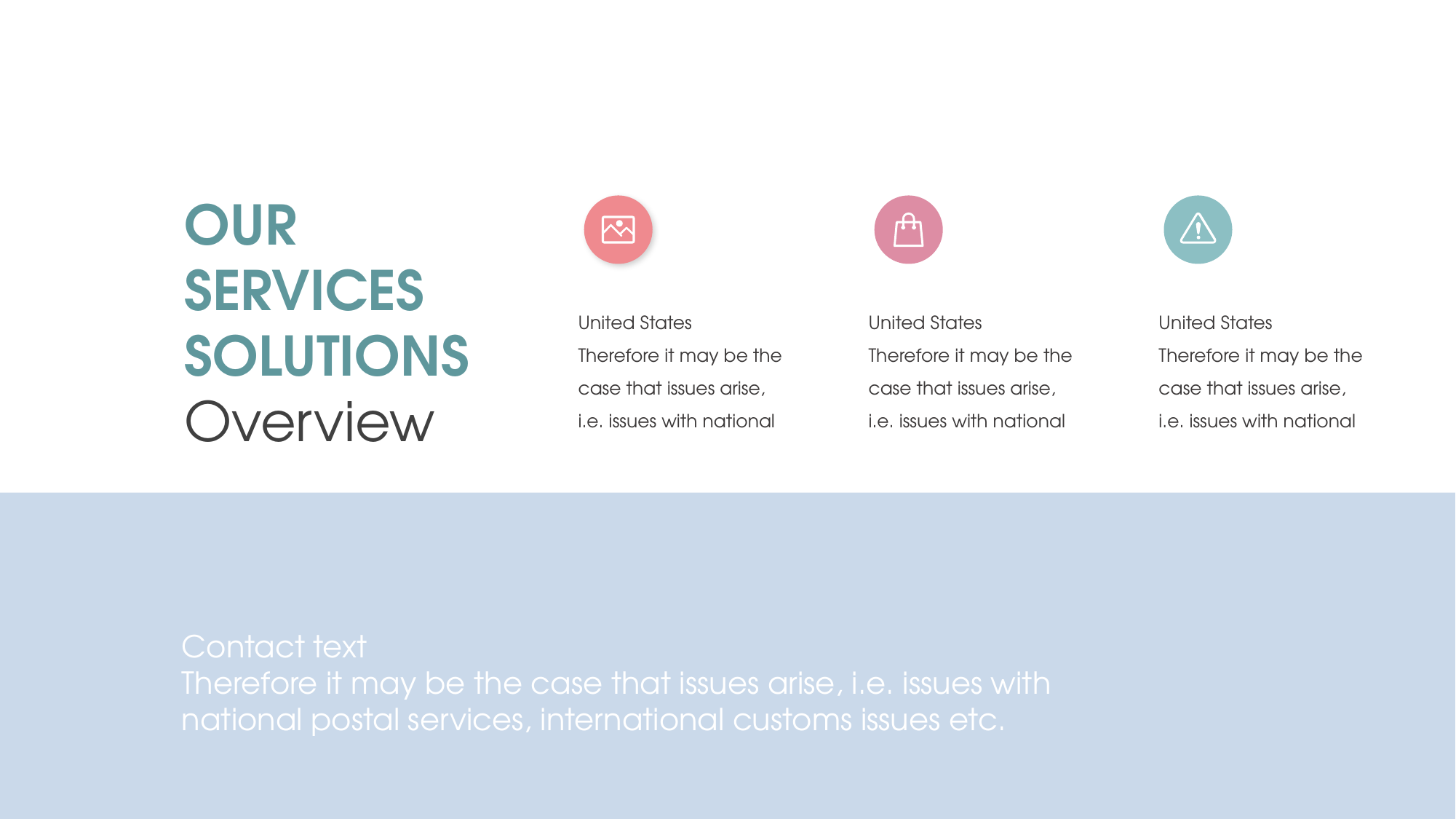

OUR
SERVICES
SOLUTIONS
Overview

e7d195523061f1c074694c8bbf98be7b1e4b015d796375963FD28840057458461C7CA0DAD340D15583DEDFC2E3241C4F392EF3A8B4D067B40CF4F149DD7E51F346B0CAB1BCCF6DB2480C67273C6C9E4C33AF3046B1F7F7F0B2A51923447FF2D765CC750011ADC7600C66A8DE278F4F3BF652A6F92B038DDCE276C32D205890E810956E7BBEF46205
United States
Therefore it may be the case that issues arise, i.e. issues with national
United States
Therefore it may be the case that issues arise, i.e. issues with national
United States
Therefore it may be the case that issues arise, i.e. issues with national

Contact text
Therefore it may be the case that issues arise, i.e. issues with national postal services, international customs issues etc.